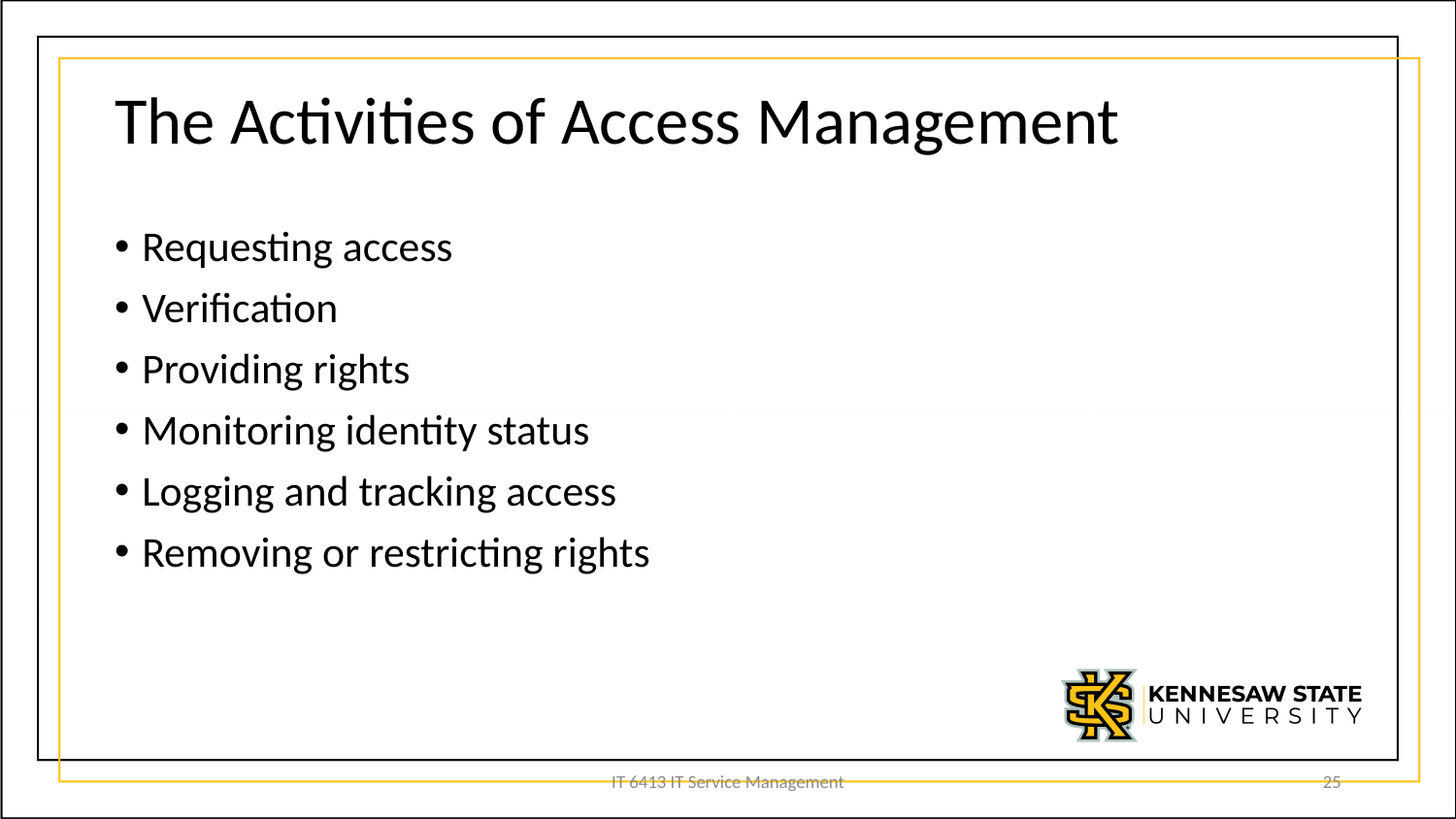

# The Activities of Access Management
Requesting access
Verification
Providing rights
Monitoring identity status
Logging and tracking access
Removing or restricting rights
IT 6413 IT Service Management
25